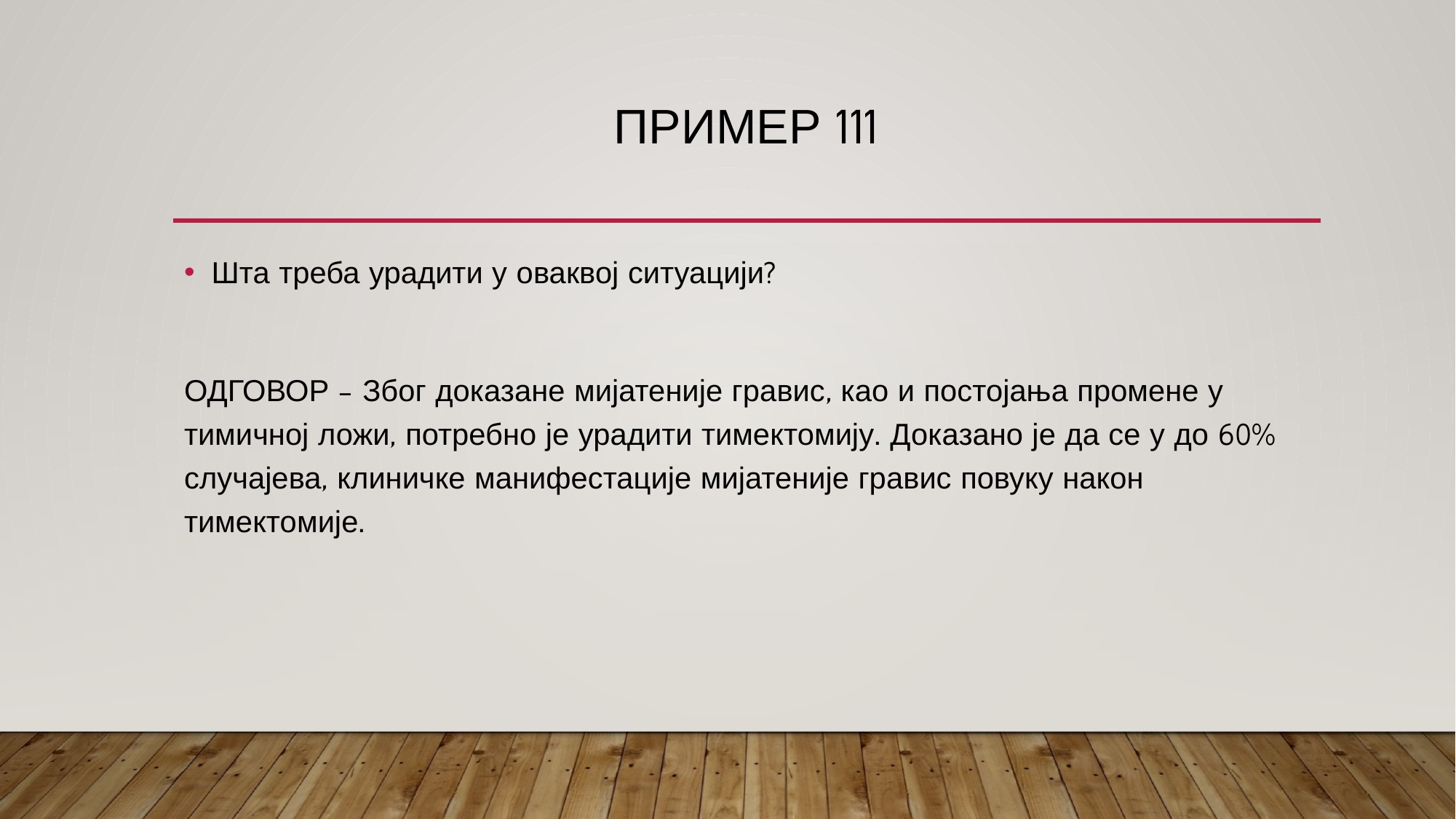

# Пример 111
Шта треба урадити у оваквој ситуацији?

ОДГОВОР – Због доказане мијатеније гравис, као и постојања промене у тимичној ложи, потребно је урадити тимектомију. Доказано је да се у до 60% случајева, клиничке манифестације мијатеније гравис повуку након тимектомије.